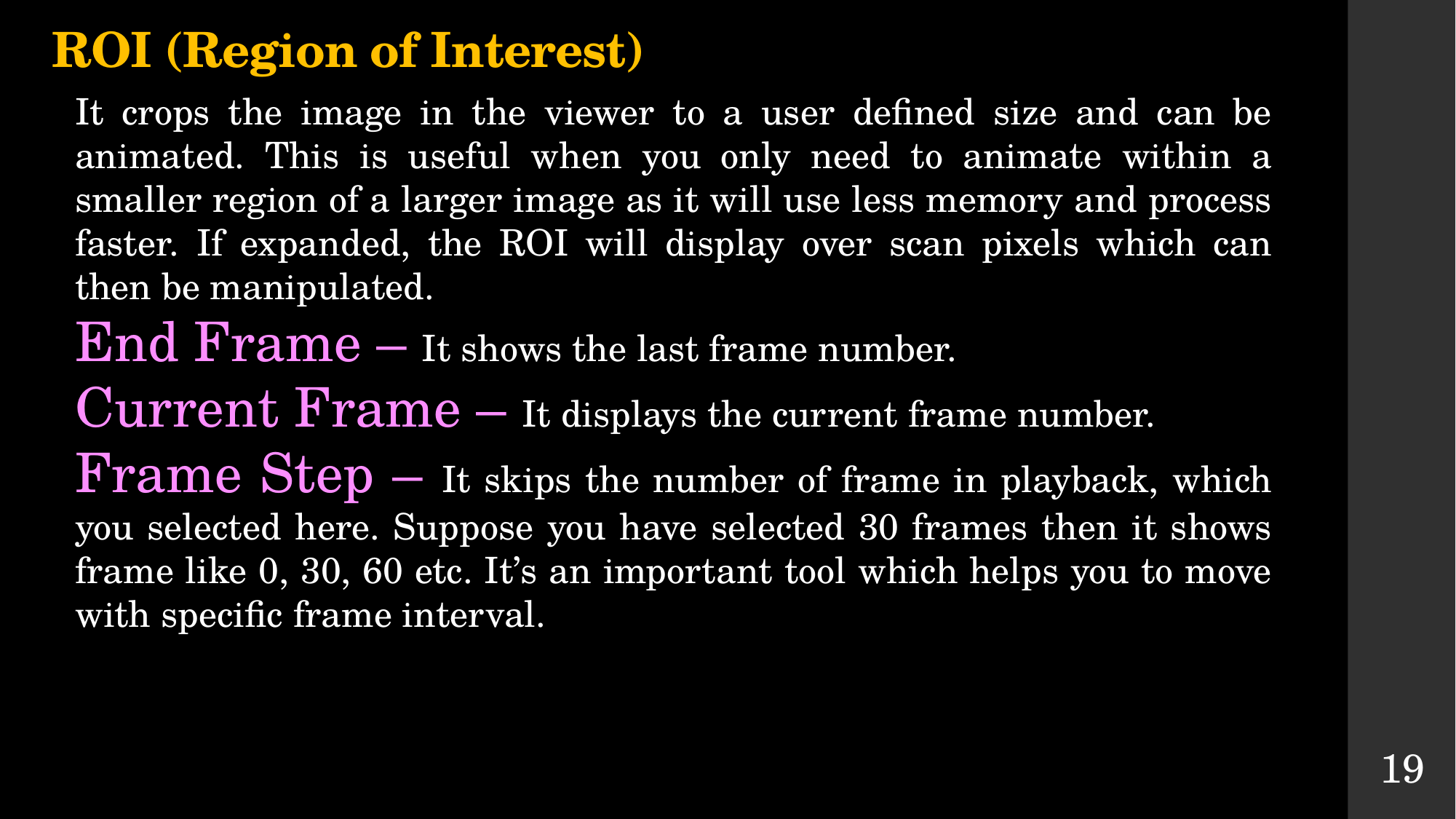

# ROI (Region of Interest)
It crops the image in the viewer to a user defined size and can be animated. This is useful when you only need to animate within a smaller region of a larger image as it will use less memory and process faster. If expanded, the ROI will display over scan pixels which can then be manipulated.
End Frame – It shows the last frame number.
Current Frame – It displays the current frame number.
Frame Step – It skips the number of frame in playback, which you selected here. Suppose you have selected 30 frames then it shows frame like 0, 30, 60 etc. It’s an important tool which helps you to move with specific frame interval.
19